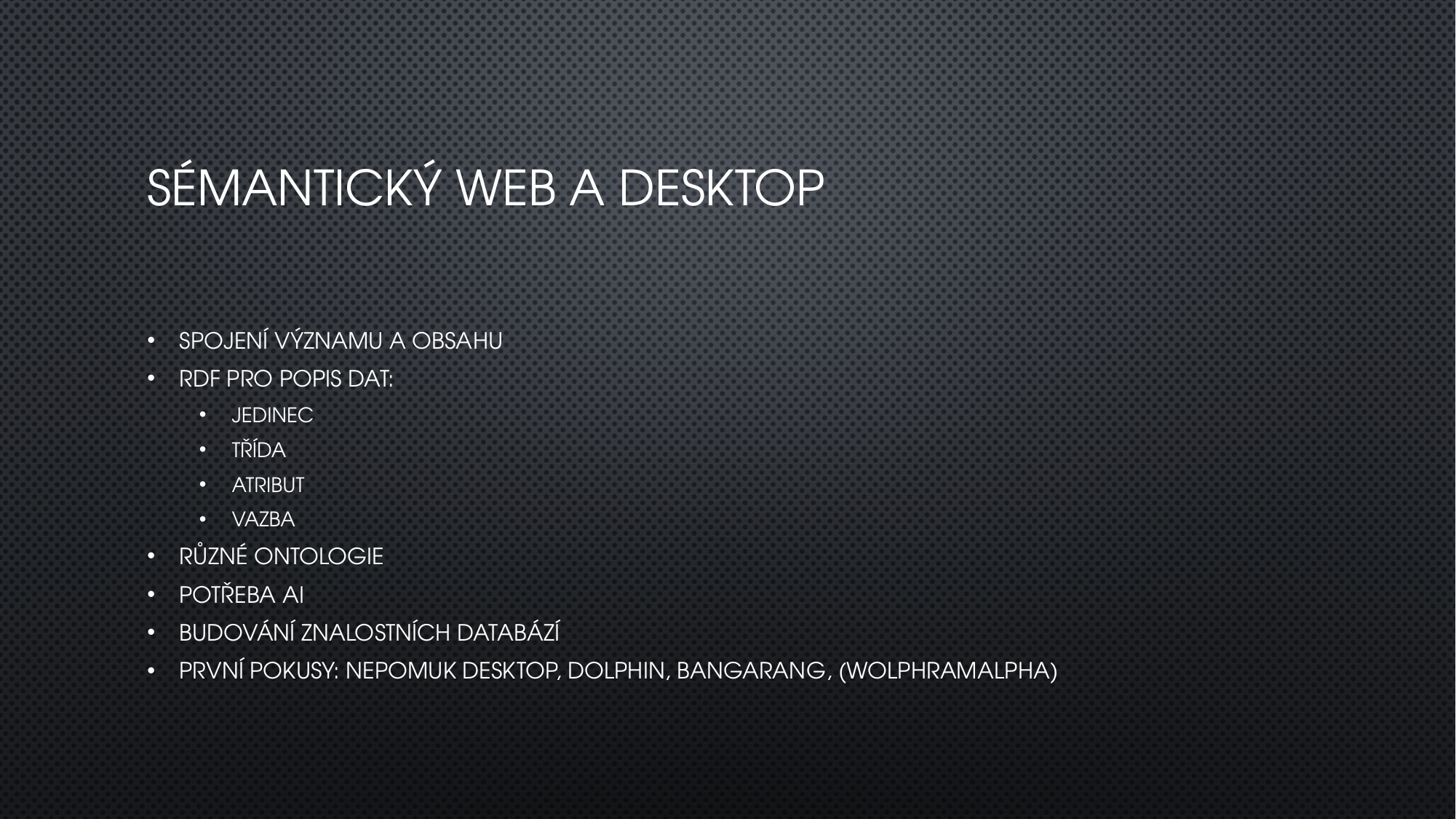

# Sémantický web a desktop
Spojení významu a obsahu
RDF pro popis dat:
Jedinec
Třída
Atribut
Vazba
Různé ontologie
Potřeba AI
Budování znalostních databází
První pokusy: Nepomuk Desktop, Dolphin, Bangarang, (WolphramAlpha)